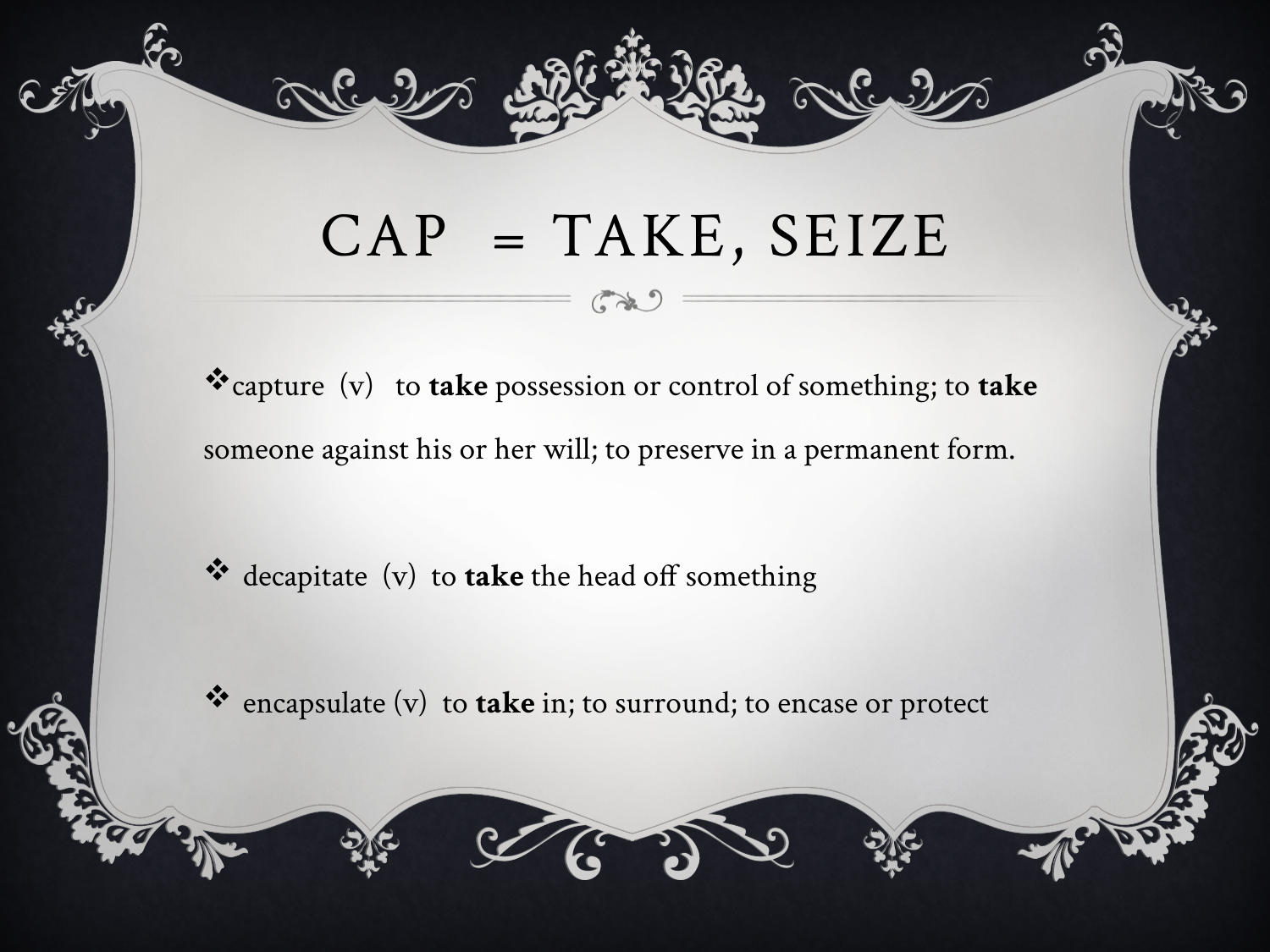

# Cap  = take, seize
capture  (v)   to take possession or control of something; to take
someone against his or her will; to preserve in a permanent form.

decapitate  (v)  to take the head off something

encapsulate (v)  to take in; to surround; to encase or protect